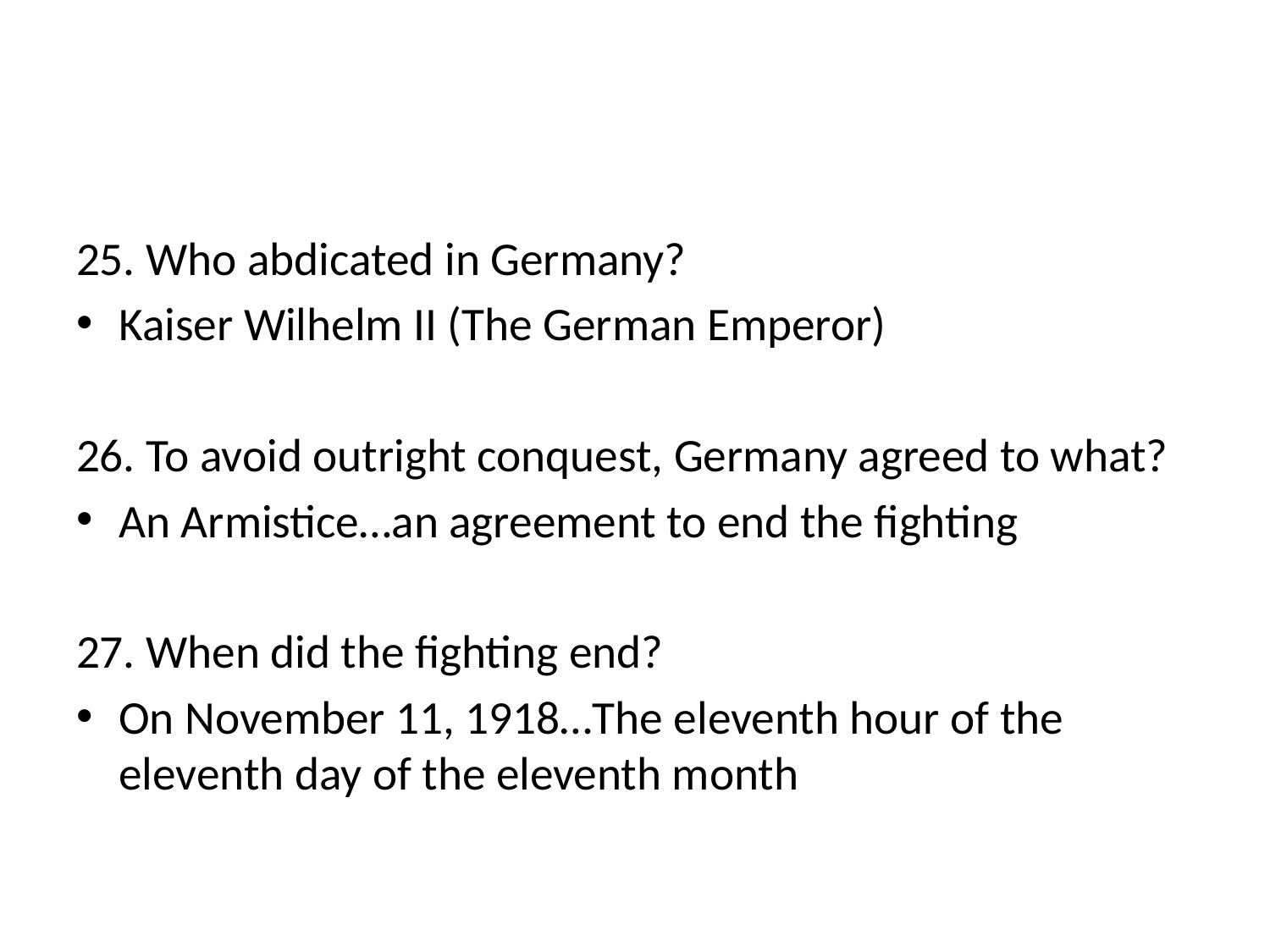

#
25. Who abdicated in Germany?
Kaiser Wilhelm II (The German Emperor)

26. To avoid outright conquest, Germany agreed to what?
An Armistice…an agreement to end the fighting

27. When did the fighting end?
On November 11, 1918…The eleventh hour of the eleventh day of the eleventh month